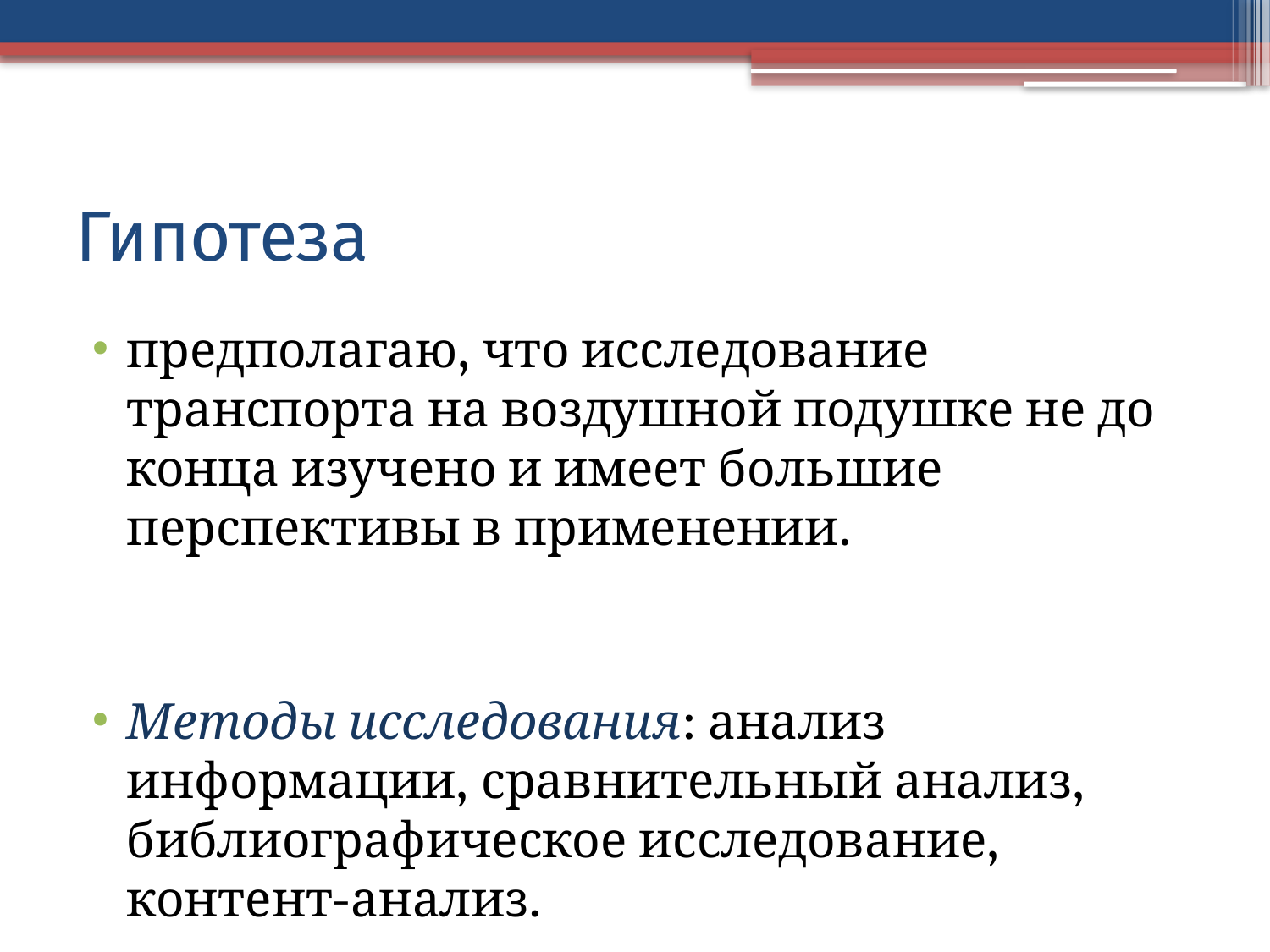

# Гипотеза
предполагаю, что исследование транспорта на воздушной подушке не до конца изучено и имеет большие перспективы в применении.

Методы исследования: анализ информации, сравнительный анализ, библиографическое исследование, контент-анализ.